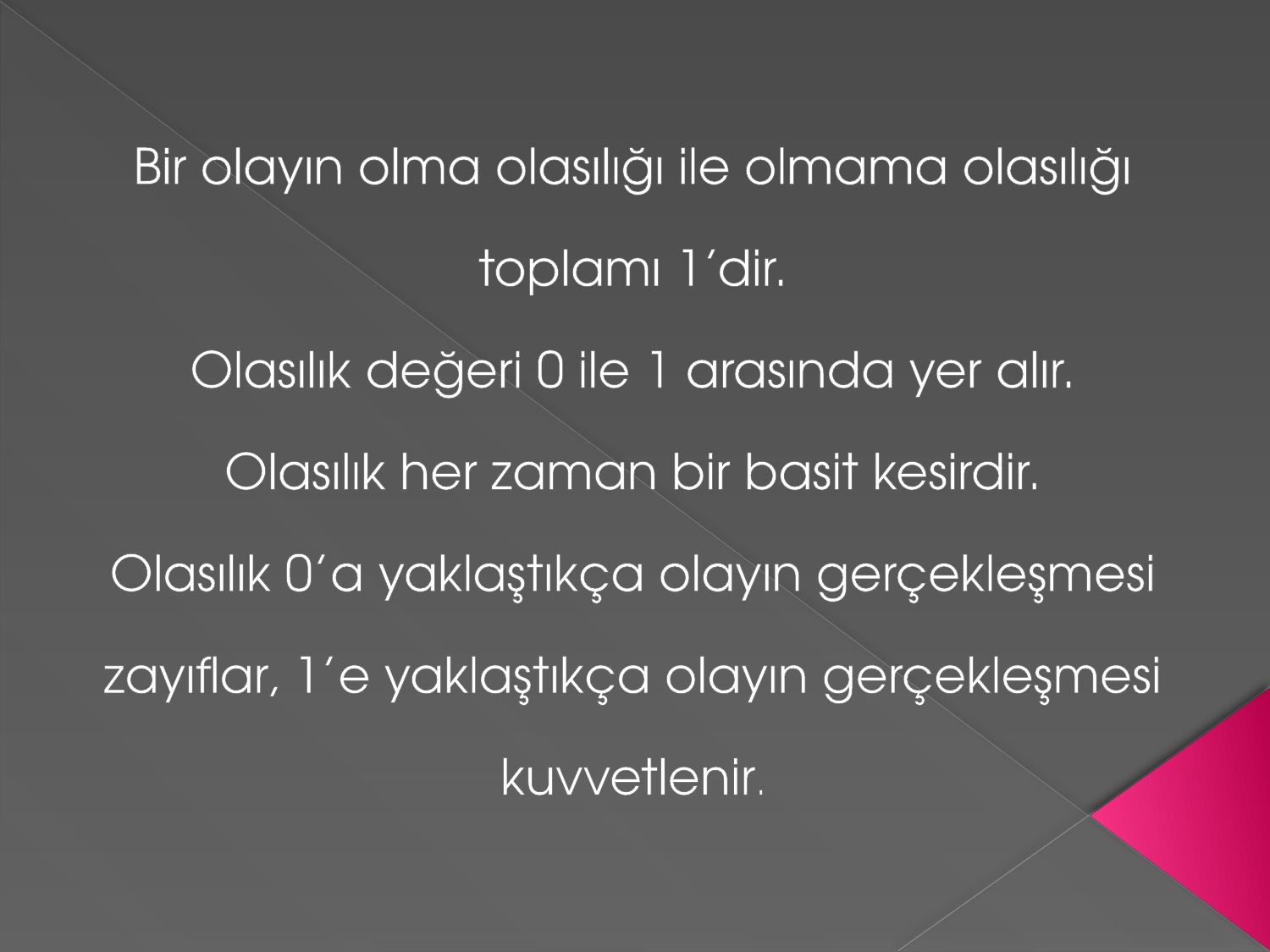

Bir olayın olma olasılığı ile olmama olasılığı toplamı 1’dir.
Olasılık değeri 0 ile 1 arasında yer alır.
Olasılık her zaman bir basit kesirdir.
Olasılık 0’a yaklaştıkça olayın gerçekleşmesi zayıflar, 1’e yaklaştıkça olayın gerçekleşmesi kuvvetlenir.